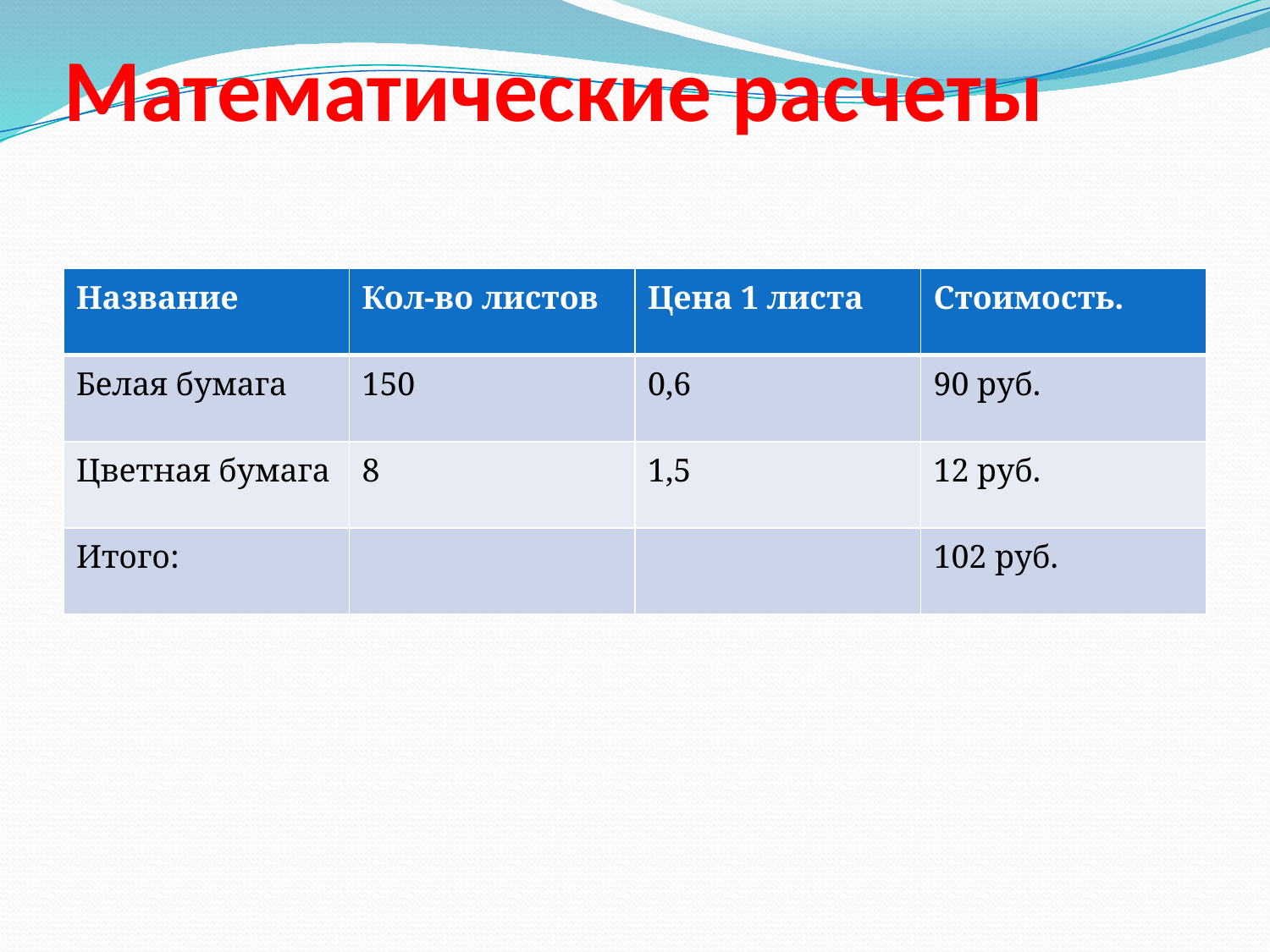

# Математические расчеты
| Название | Кол-во листов | Цена 1 листа | Стоимость. |
| --- | --- | --- | --- |
| Белая бумага | 150 | 0,6 | 90 руб. |
| Цветная бумага | 8 | 1,5 | 12 руб. |
| Итого: |  |  | 102 руб. |